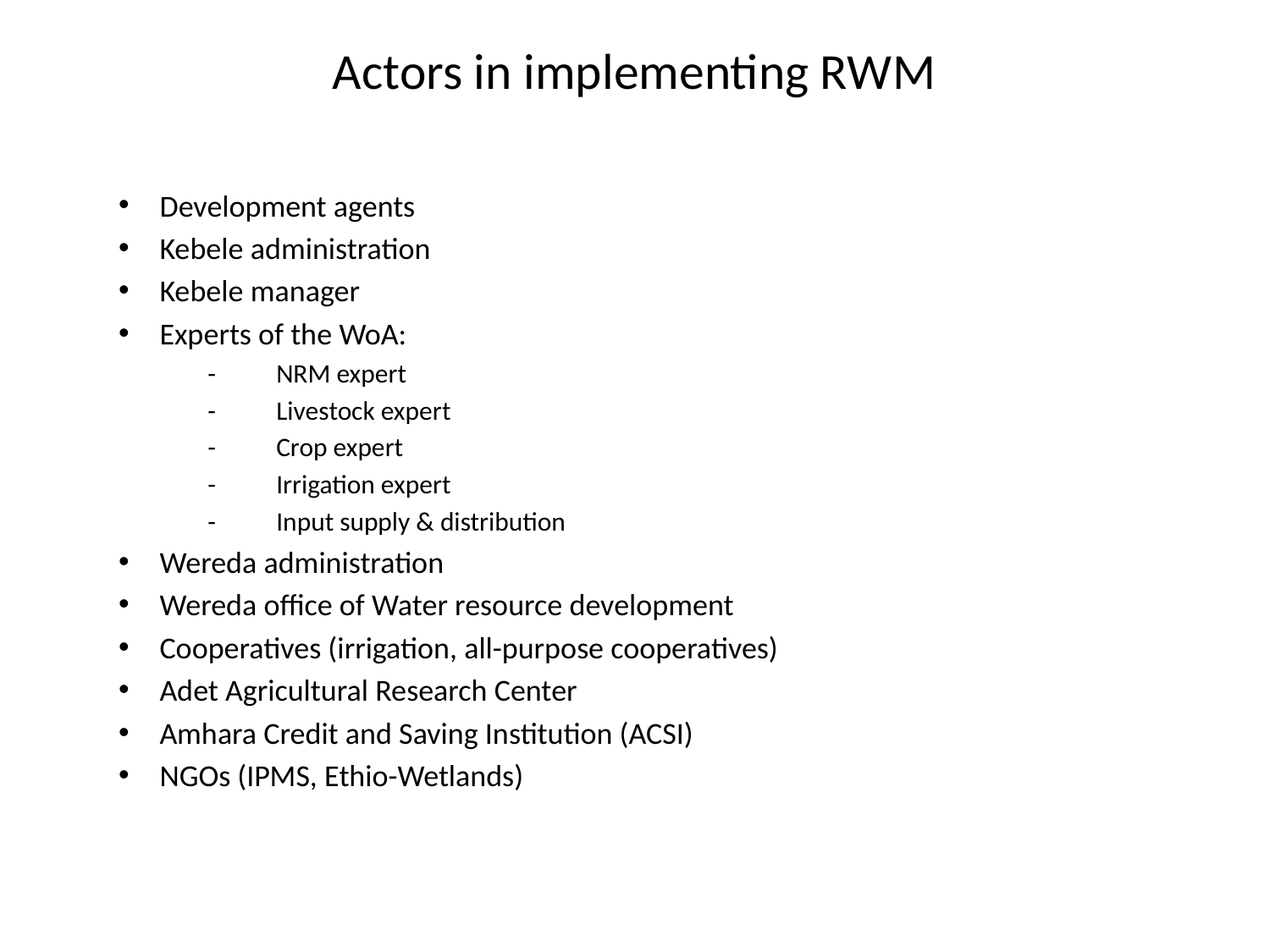

# Actors in implementing RWM
Development agents
Kebele administration
Kebele manager
Experts of the WoA:
	-	NRM expert
	- 	Livestock expert
	-	Crop expert
	- 	Irrigation expert
	-	Input supply & distribution
Wereda administration
Wereda office of Water resource development
Cooperatives (irrigation, all-purpose cooperatives)
Adet Agricultural Research Center
Amhara Credit and Saving Institution (ACSI)
NGOs (IPMS, Ethio-Wetlands)